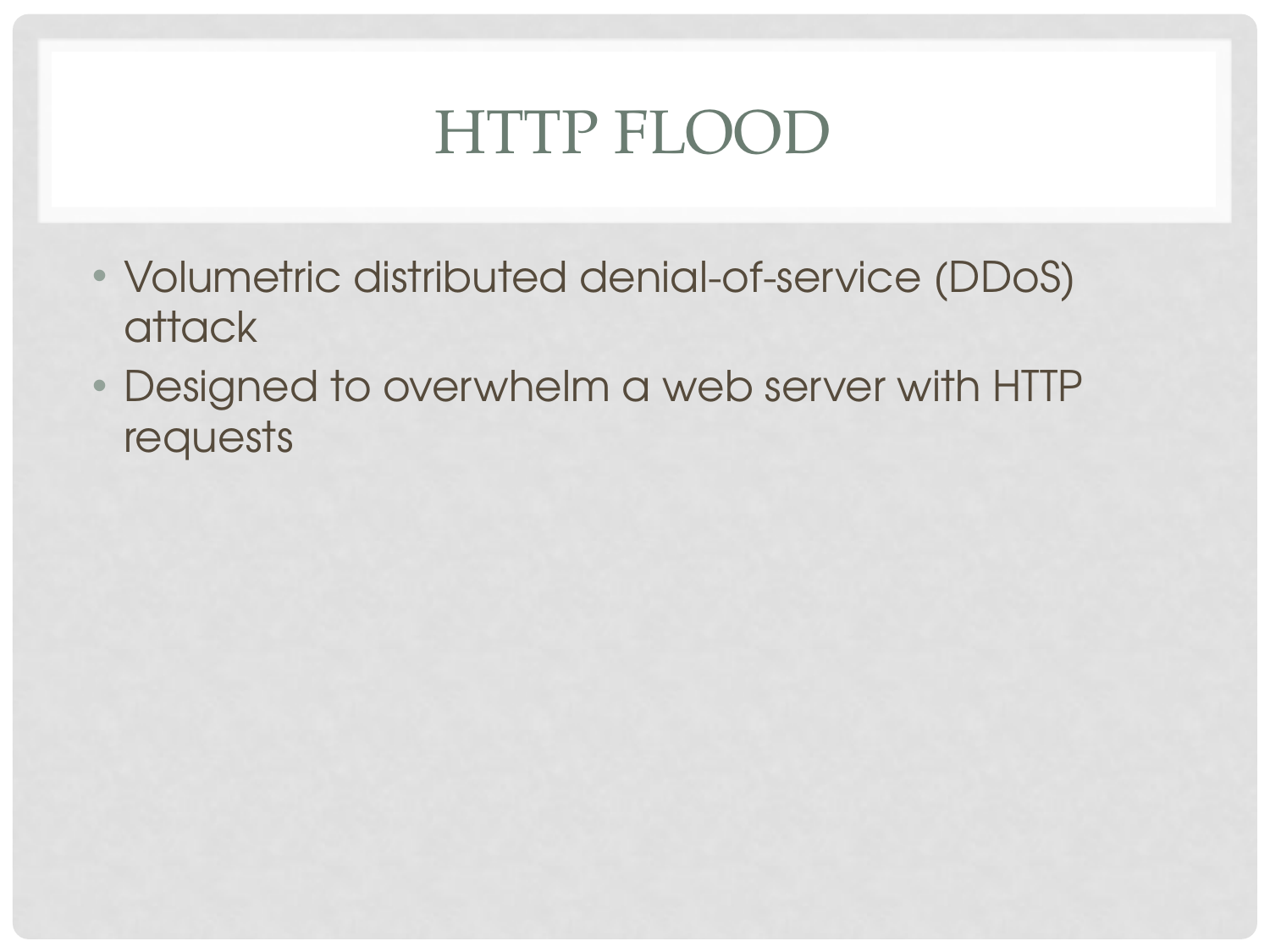

# http flood
Volumetric distributed denial-of-service (DDoS) attack
Designed to overwhelm a web server with HTTP requests